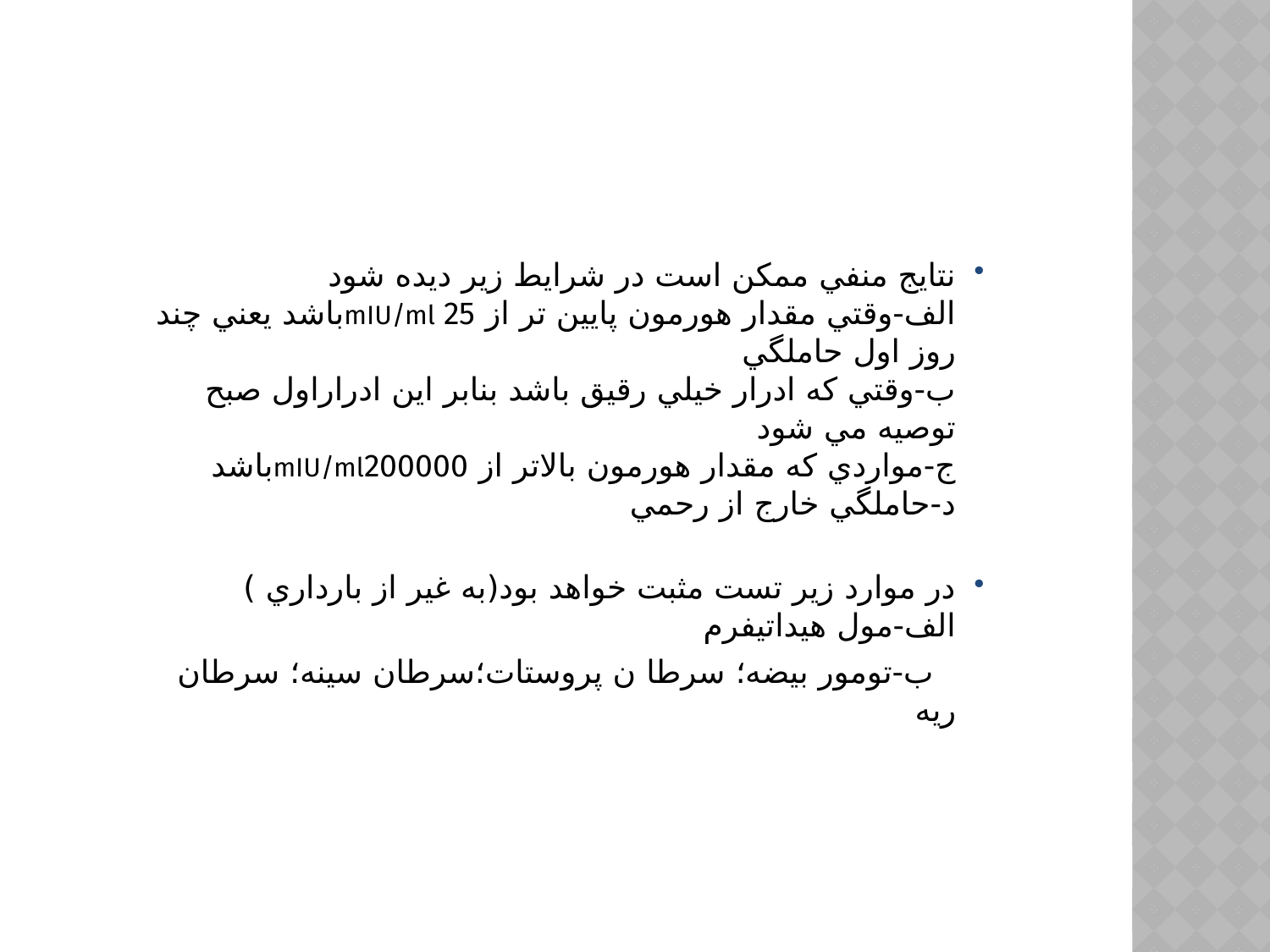

نتايج منفي ممكن است در شرايط زير ديده شود
الف-وقتي مقدار هورمون پايين تر از mIU/ml 25باشد يعني چند روز اول حاملگي 
ب-وقتي كه ادرار خيلي رقيق باشد بنابر اين ادراراول صبح توصيه مي شود
ج-مواردي كه مقدار هورمون بالاتر از mIU/ml200000باشد
د-حاملگي خارج از رحمي
در موارد زير تست مثبت خواهد بود(به غير از بارداري )
الف-مول هیداتیفرم
     ب-تومور بيضه؛ سرطا ن پروستات؛سرطان سينه؛ سرطان ريه